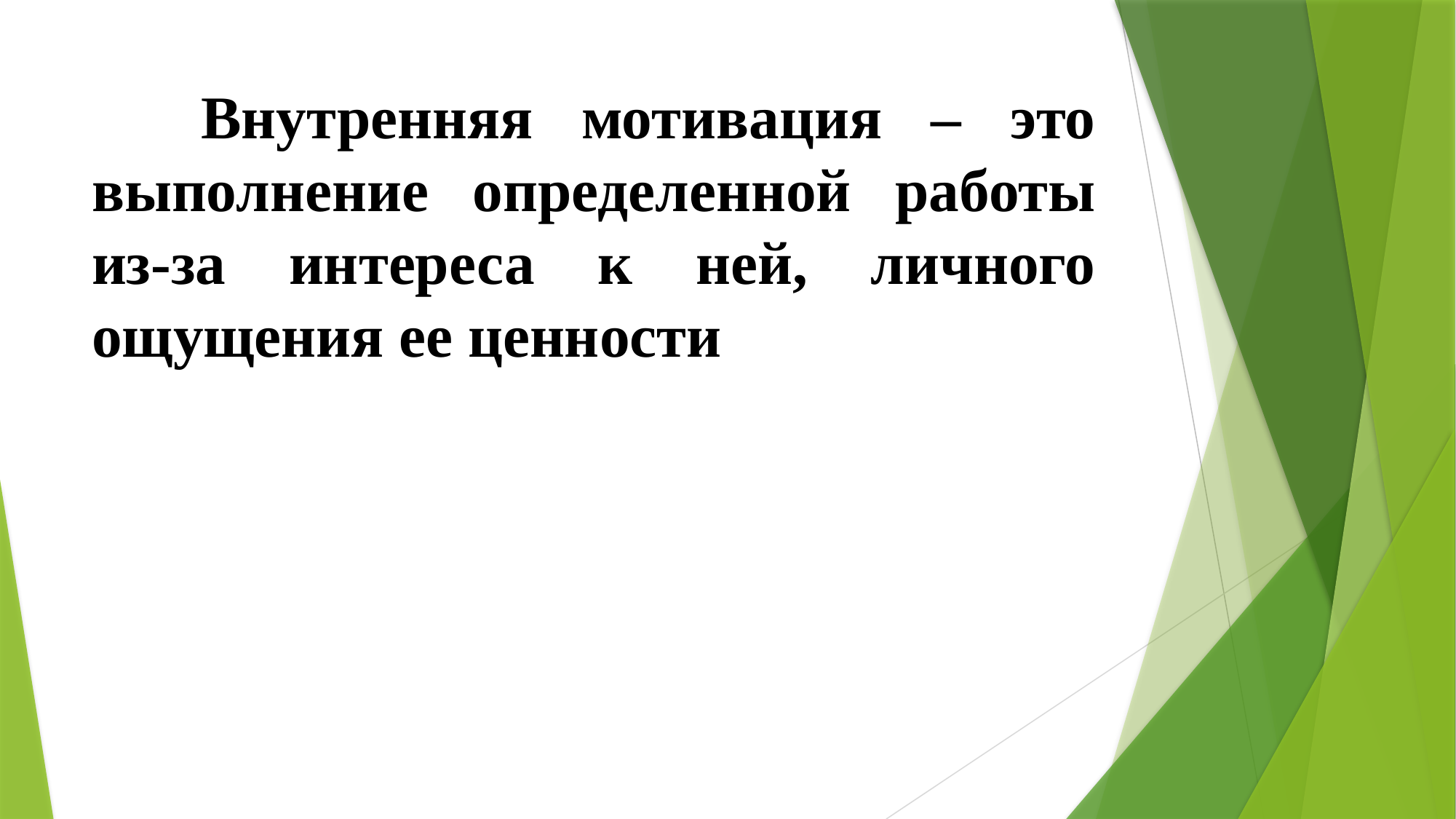

# Внутренняя мотивация – это выполнение определенной работы из-за интереса к ней, личного ощущения ее ценности